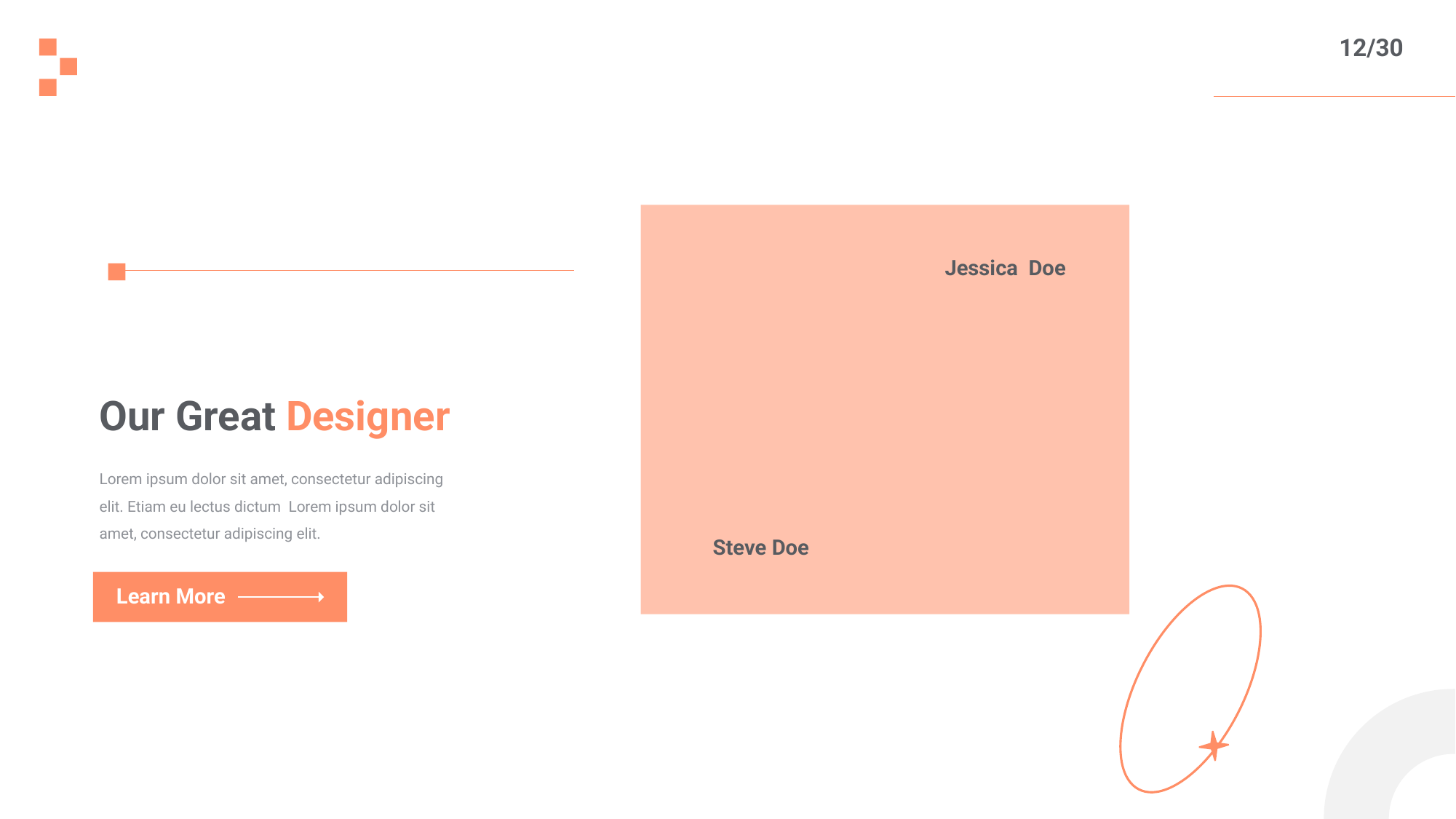

12/30

Jessica  Doe

Our Great Designer
Lorem ipsum dolor sit amet, consectetur adipiscing elit. Etiam eu lectus dictum  Lorem ipsum dolor sit amet, consectetur adipiscing elit.
Steve Doe

Learn More